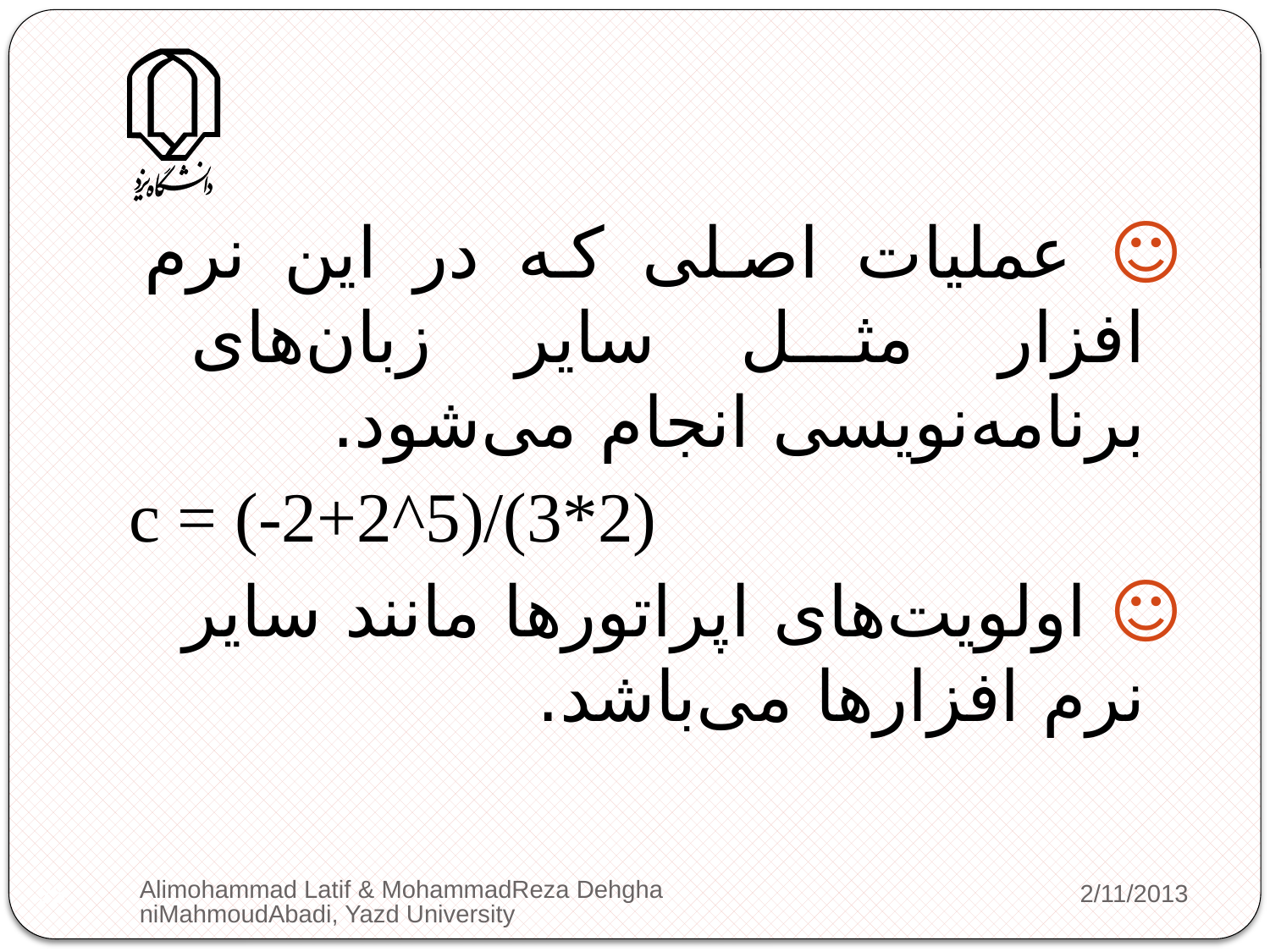

☺ عملیات اصلی که در این نرم افزار مثل سایر زبان‌های برنامه‌نویسی انجام می‌شود.
c = (-2+2^5)/(3*2)
☺ اولویت‌های اپراتورها مانند سایر نرم افزارها می‌باشد.
Alimohammad Latif & MohammadReza DehghaniMahmoudAbadi, Yazd University
2/11/2013
35